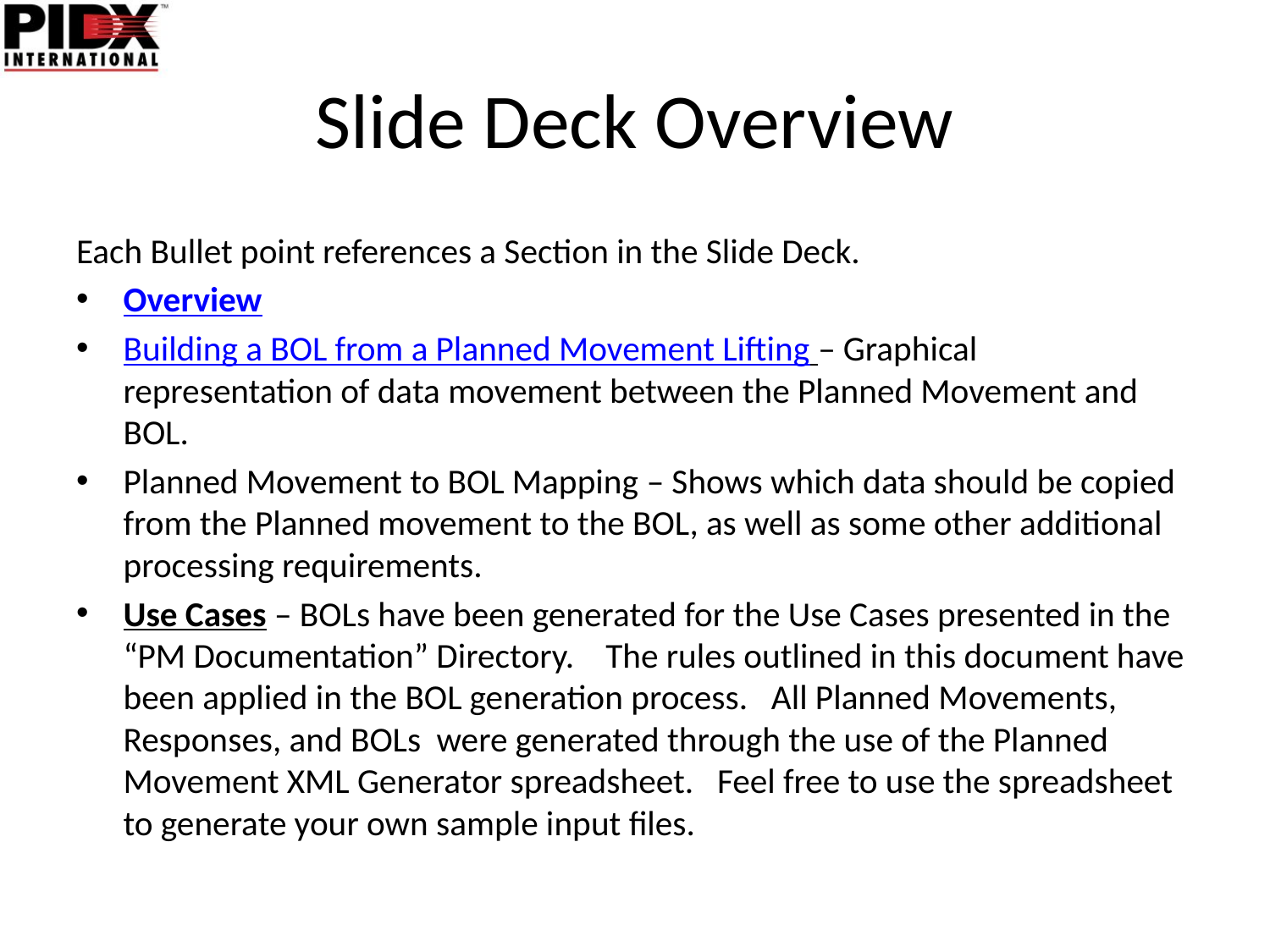

# Slide Deck Overview
Each Bullet point references a Section in the Slide Deck.
Overview
Building a BOL from a Planned Movement Lifting – Graphical representation of data movement between the Planned Movement and BOL.
Planned Movement to BOL Mapping – Shows which data should be copied from the Planned movement to the BOL, as well as some other additional processing requirements.
Use Cases – BOLs have been generated for the Use Cases presented in the “PM Documentation” Directory.    The rules outlined in this document have been applied in the BOL generation process.   All Planned Movements, Responses, and BOLs  were generated through the use of the Planned Movement XML Generator spreadsheet.   Feel free to use the spreadsheet to generate your own sample input files.